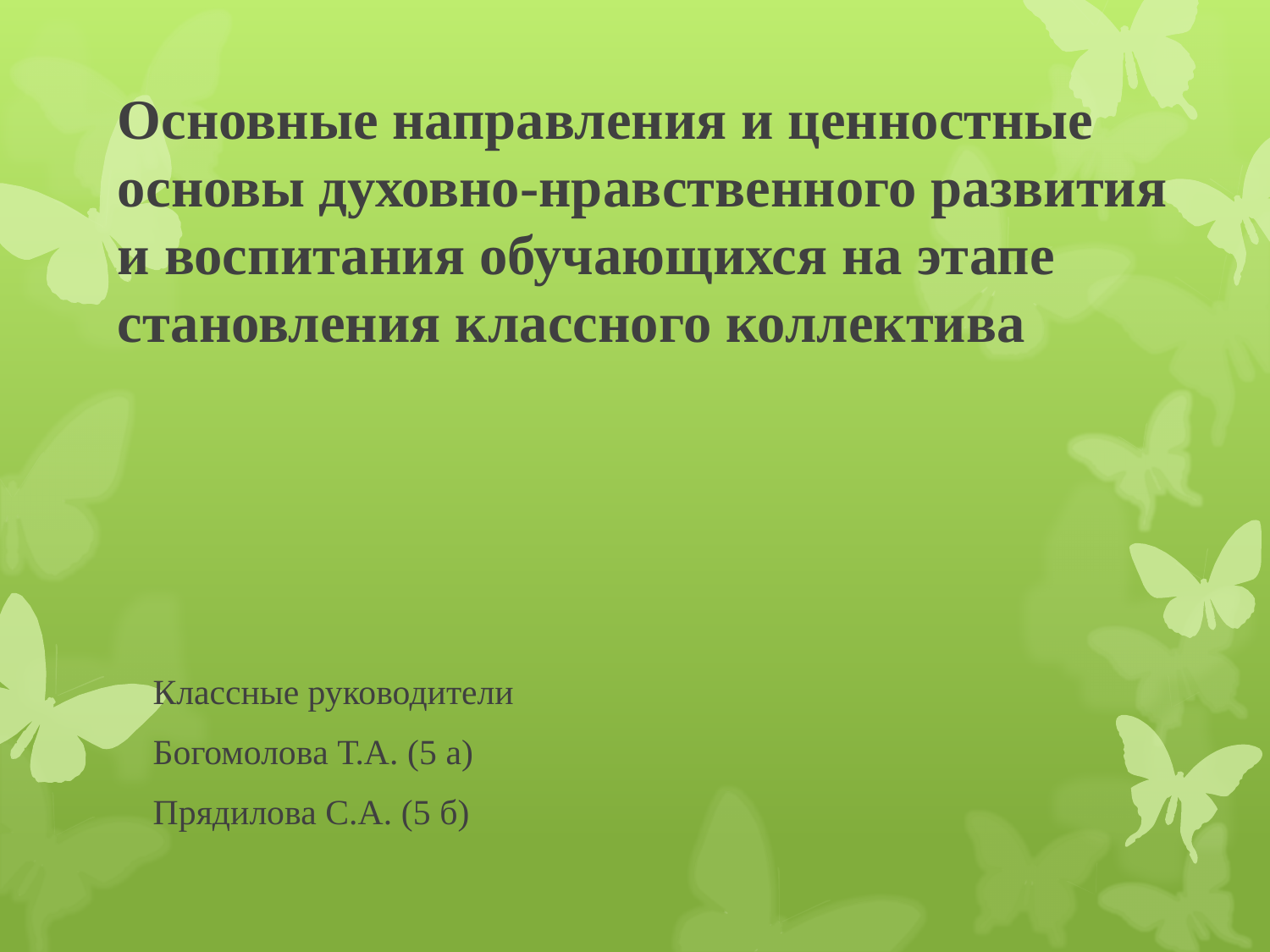

# Основные направления и ценностные основы духовно-нравственного развития и воспитания обучающихся на этапе становления классного коллектива
Классные руководители
Богомолова Т.А. (5 а)
Прядилова С.А. (5 б)